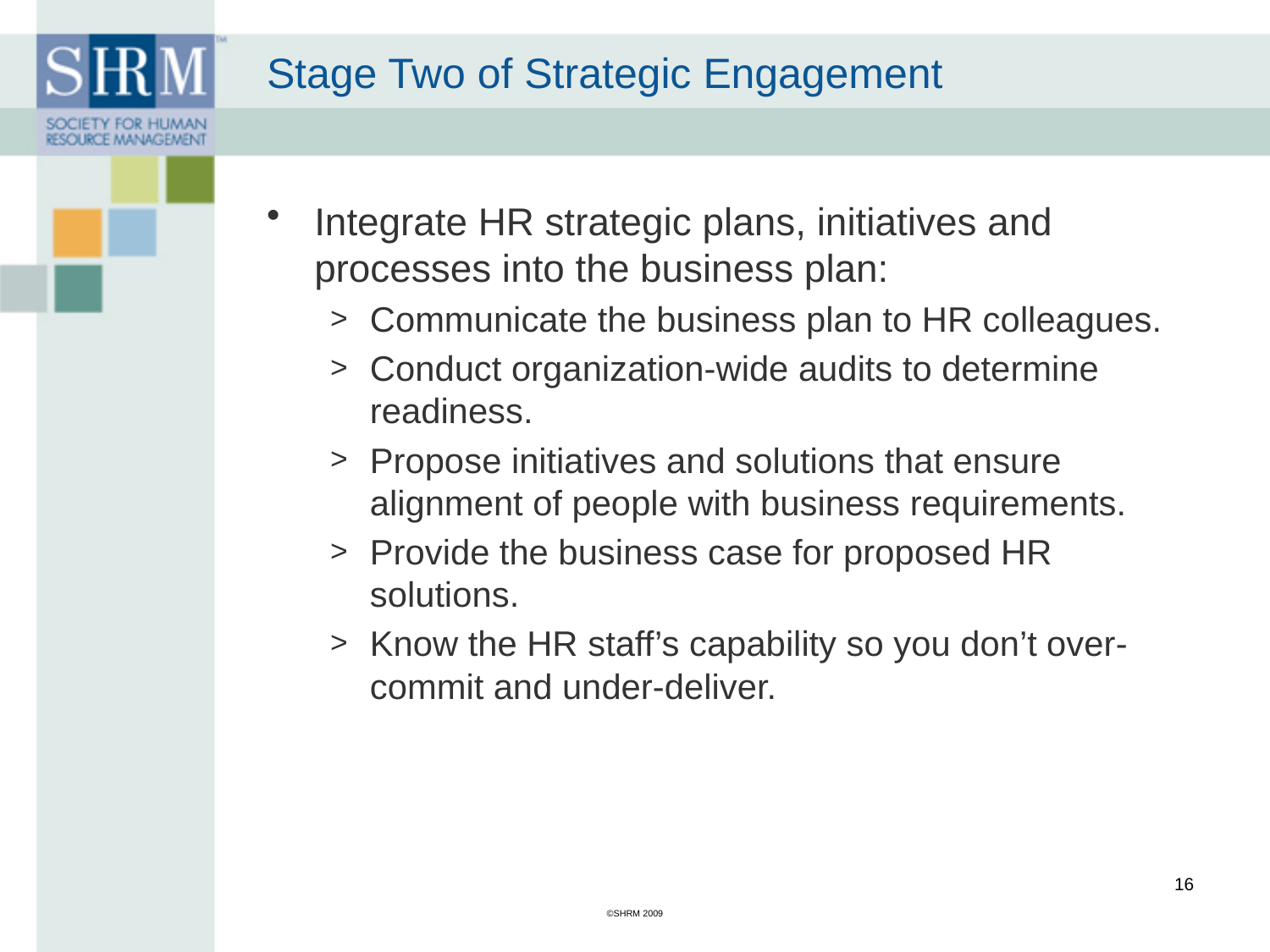

# Stage Two of Strategic Engagement
Integrate HR strategic plans, initiatives and processes into the business plan:
Communicate the business plan to HR colleagues.
Conduct organization-wide audits to determine readiness.
Propose initiatives and solutions that ensure alignment of people with business requirements.
Provide the business case for proposed HR solutions.
Know the HR staff’s capability so you don’t over-commit and under-deliver.
16
©SHRM 2009